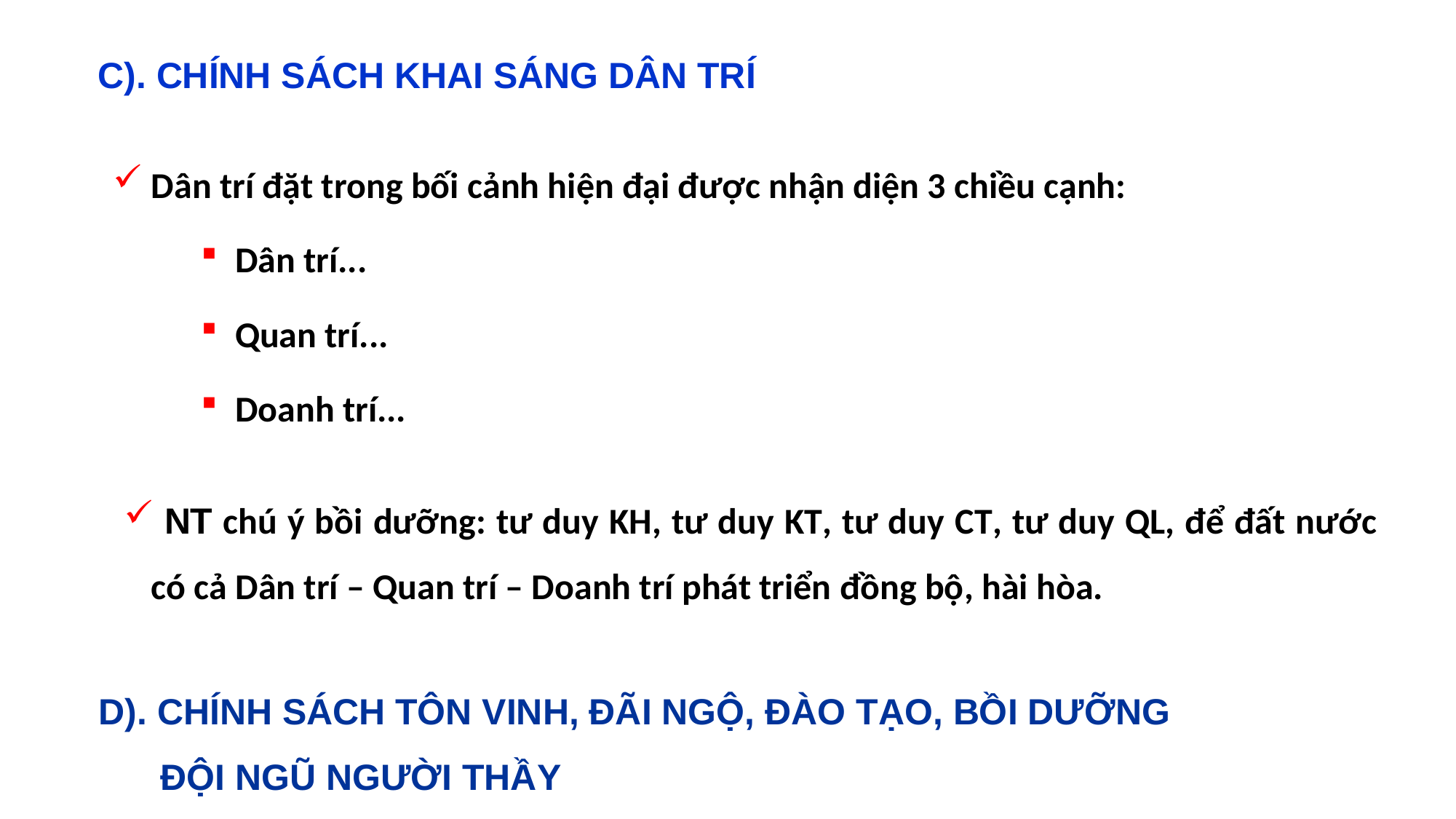

C). CHÍNH SÁCH KHAI SÁNG DÂN TRÍ
 Dân trí đặt trong bối cảnh hiện đại được nhận diện 3 chiều cạnh:
Dân trí...
Quan trí...
Doanh trí...
 NT chú ý bồi dưỡng: tư duy KH, tư duy KT, tư duy CT, tư duy QL, để đất nước có cả Dân trí – Quan trí – Doanh trí phát triển đồng bộ, hài hòa.
D). CHÍNH SÁCH TÔN VINH, ĐÃI NGỘ, ĐÀO TẠO, BỒI DƯỠNG ĐỘI NGŨ NGƯỜI THẦY